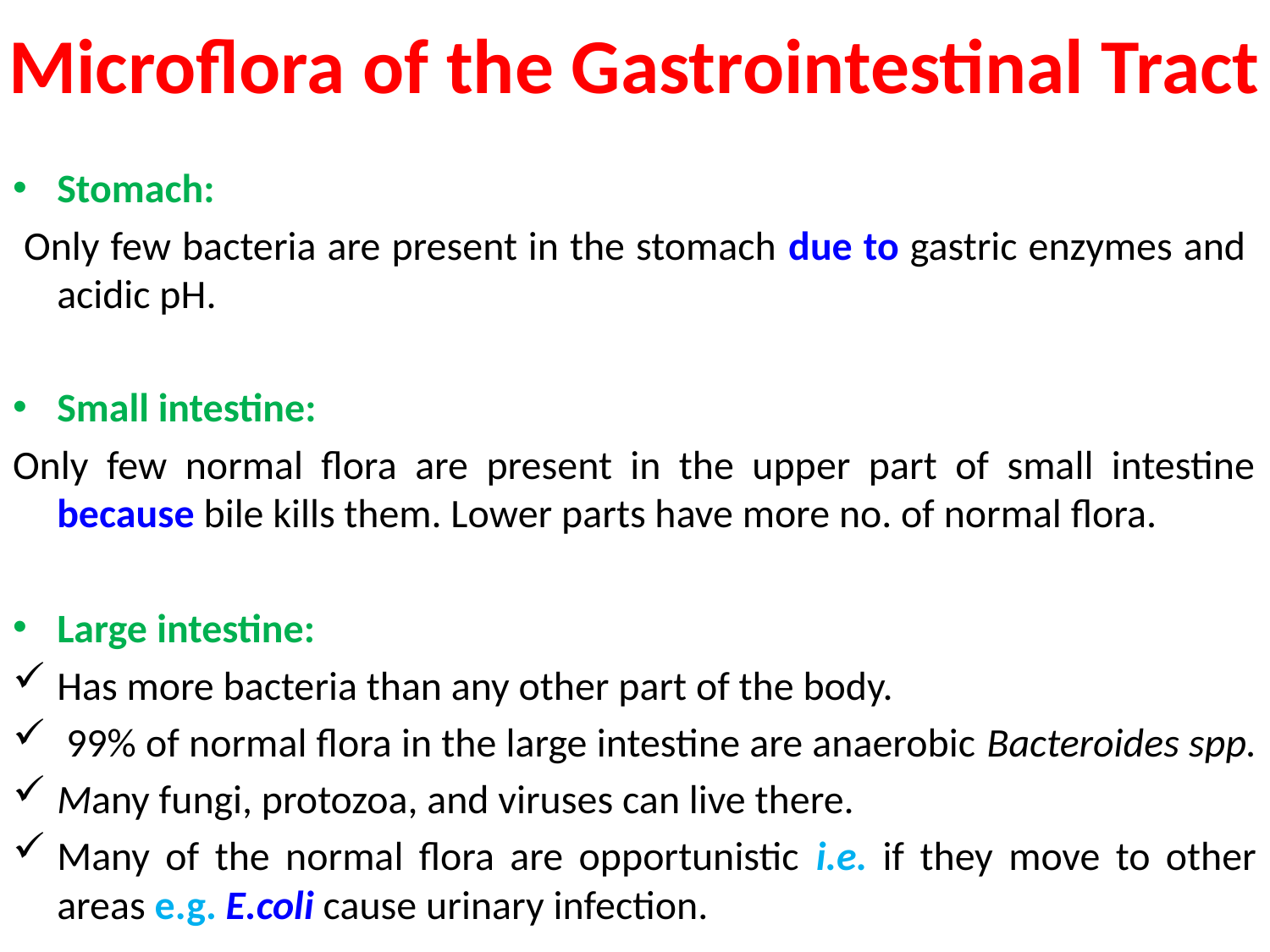

# Microflora of the Gastrointestinal Tract
Stomach:
 Only few bacteria are present in the stomach due to gastric enzymes and  acidic pH.

Small intestine:
Only few normal flora are present in the upper part of small intestine because bile kills them. Lower parts have more no. of normal flora.

Large intestine:
Has more bacteria than any other part of the body.
 99% of normal flora in the large intestine are anaerobic Bacteroides spp.
Many fungi, protozoa, and viruses can live there.
Many of the normal flora are opportunistic i.e. if they move to other areas e.g. E.coli cause urinary infection.